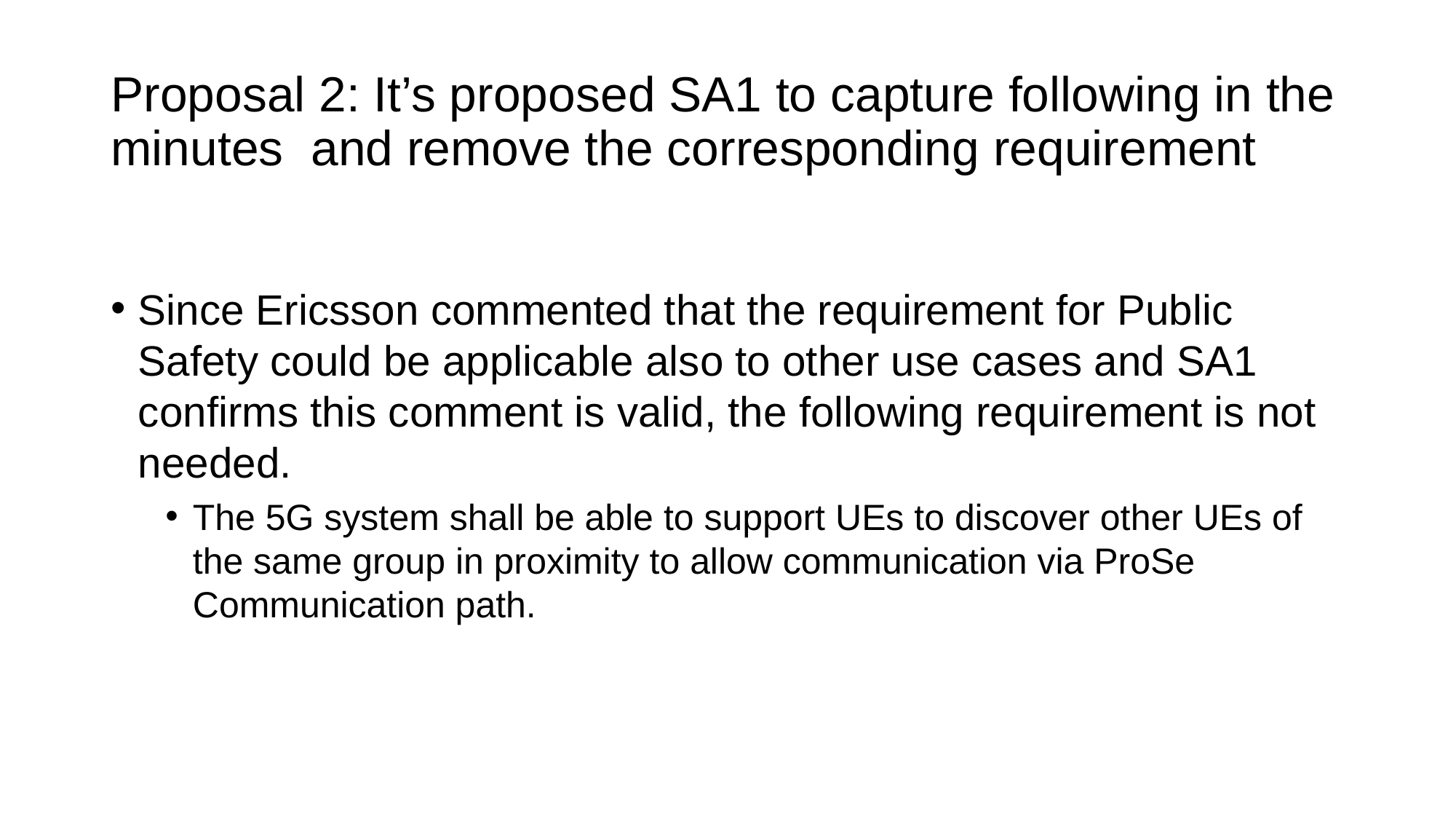

# Proposal 2: It’s proposed SA1 to capture following in the minutes  and remove the corresponding requirement
Since Ericsson commented that the requirement for Public Safety could be applicable also to other use cases and SA1 confirms this comment is valid, the following requirement is not needed.
The 5G system shall be able to support UEs to discover other UEs of the same group in proximity to allow communication via ProSe Communication path.